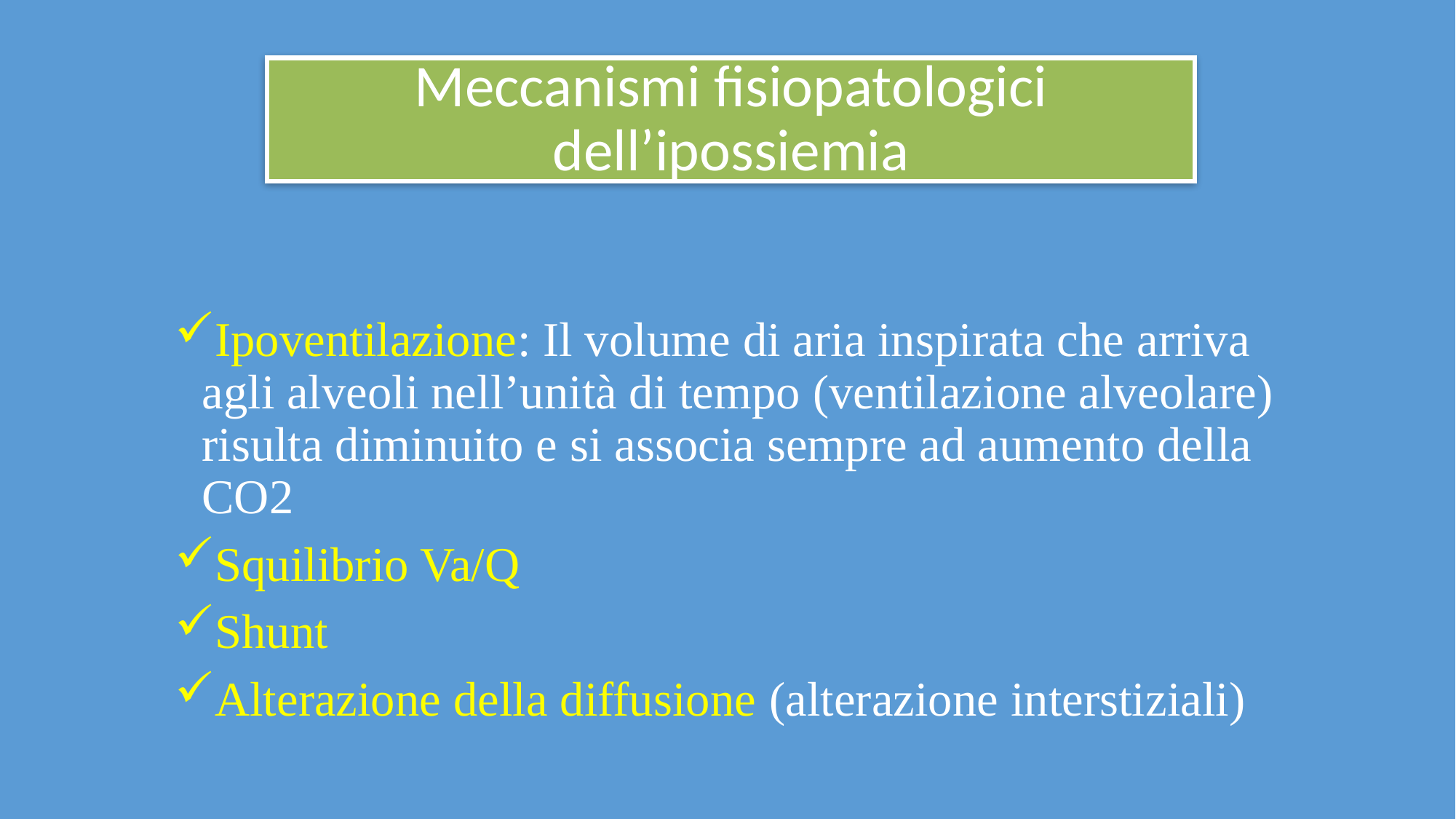

Meccanismi fisiopatologici dell’ipossiemia

Ipoventilazione: Il volume di aria inspirata che arriva agli alveoli nell’unità di tempo (ventilazione alveolare) risulta diminuito e si associa sempre ad aumento della CO2
Squilibrio Va/Q
Shunt
Alterazione della diffusione (alterazione interstiziali)